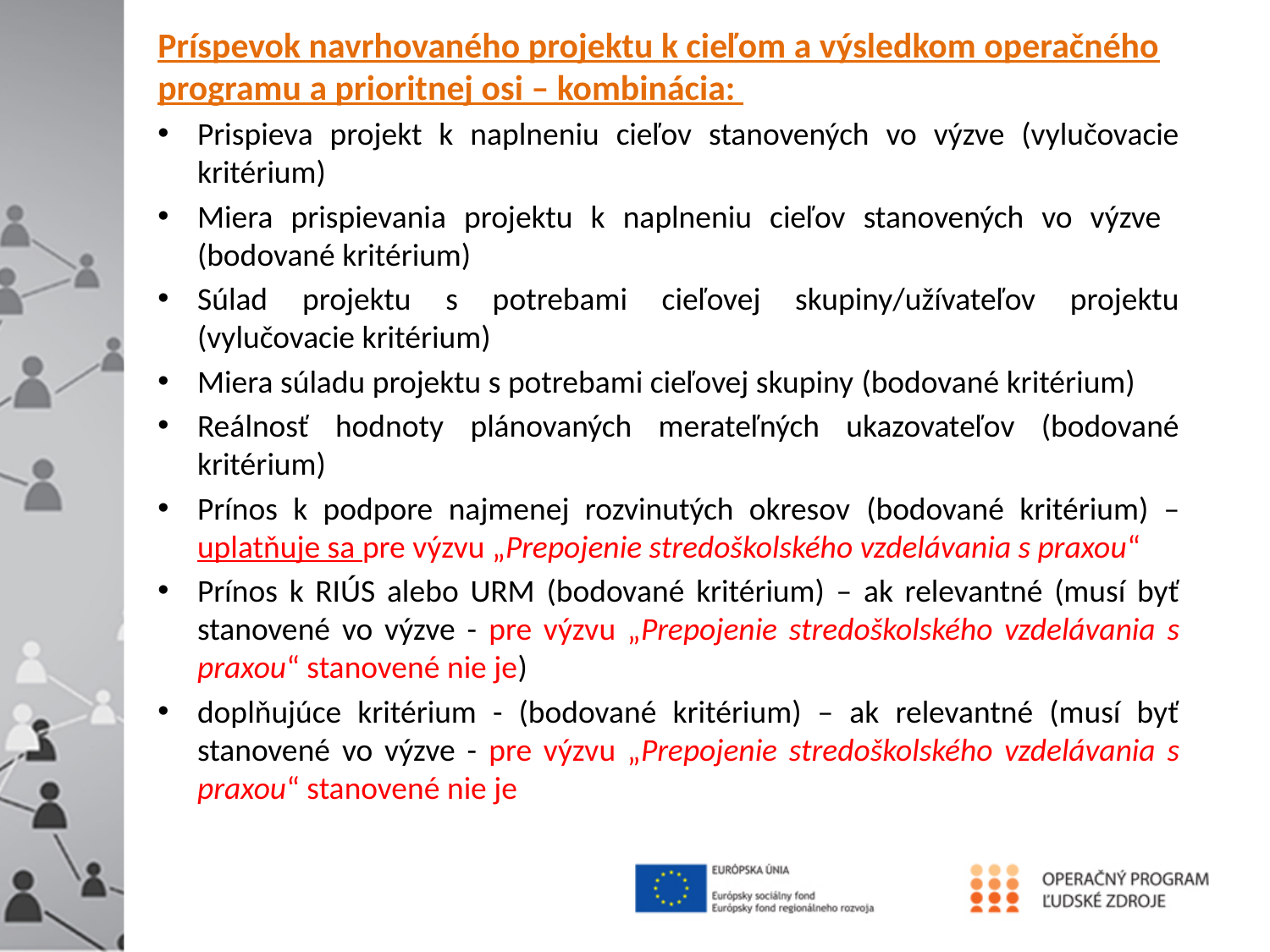

Príspevok navrhovaného projektu k cieľom a výsledkom operačného programu a prioritnej osi – kombinácia:
Prispieva projekt k naplneniu cieľov stanovených vo výzve (vylučovacie kritérium)
Miera prispievania projektu k naplneniu cieľov stanovených vo výzve  (bodované kritérium)
Súlad projektu s potrebami cieľovej skupiny/užívateľov projektu (vylučovacie kritérium)
Miera súladu projektu s potrebami cieľovej skupiny (bodované kritérium)
Reálnosť hodnoty plánovaných merateľných ukazovateľov (bodované kritérium)
Prínos k podpore najmenej rozvinutých okresov (bodované kritérium) – uplatňuje sa pre výzvu „Prepojenie stredoškolského vzdelávania s praxou“
Prínos k RIÚS alebo URM (bodované kritérium) – ak relevantné (musí byť stanovené vo výzve - pre výzvu „Prepojenie stredoškolského vzdelávania s praxou“ stanovené nie je)
doplňujúce kritérium - (bodované kritérium) – ak relevantné (musí byť stanovené vo výzve - pre výzvu „Prepojenie stredoškolského vzdelávania s praxou“ stanovené nie je